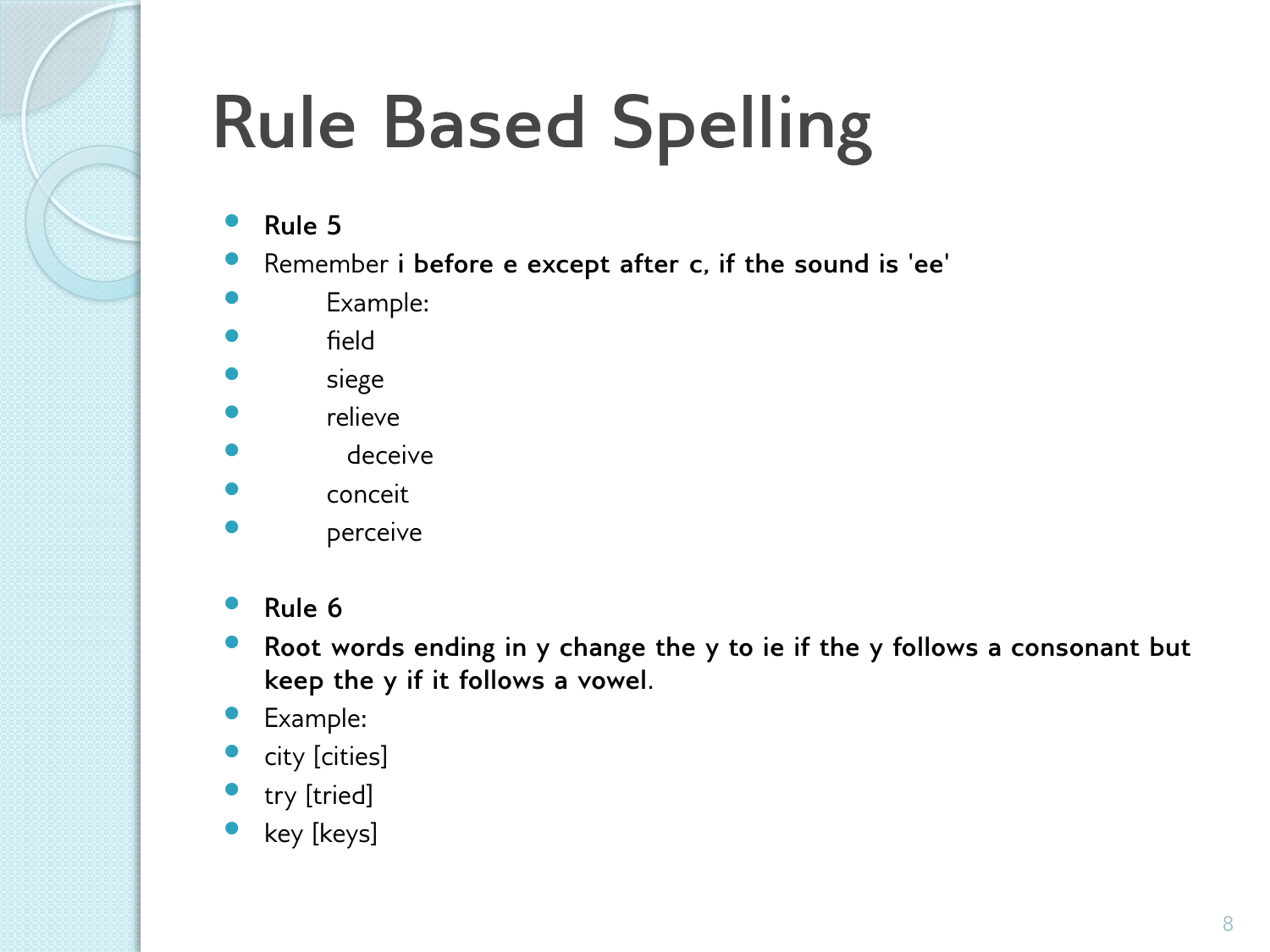

# Rule Based Spelling
Rule 5
Remember i before e except after c, if the sound is 'ee'
	Example:
	field
	siege
	relieve
          deceive
	conceit
	perceive

Rule 6
Root words ending in y change the y to ie if the y follows a consonant but 	keep the y if it follows a vowel.
	Example:
	city [cities]
	try [tried]
	key [keys]

8